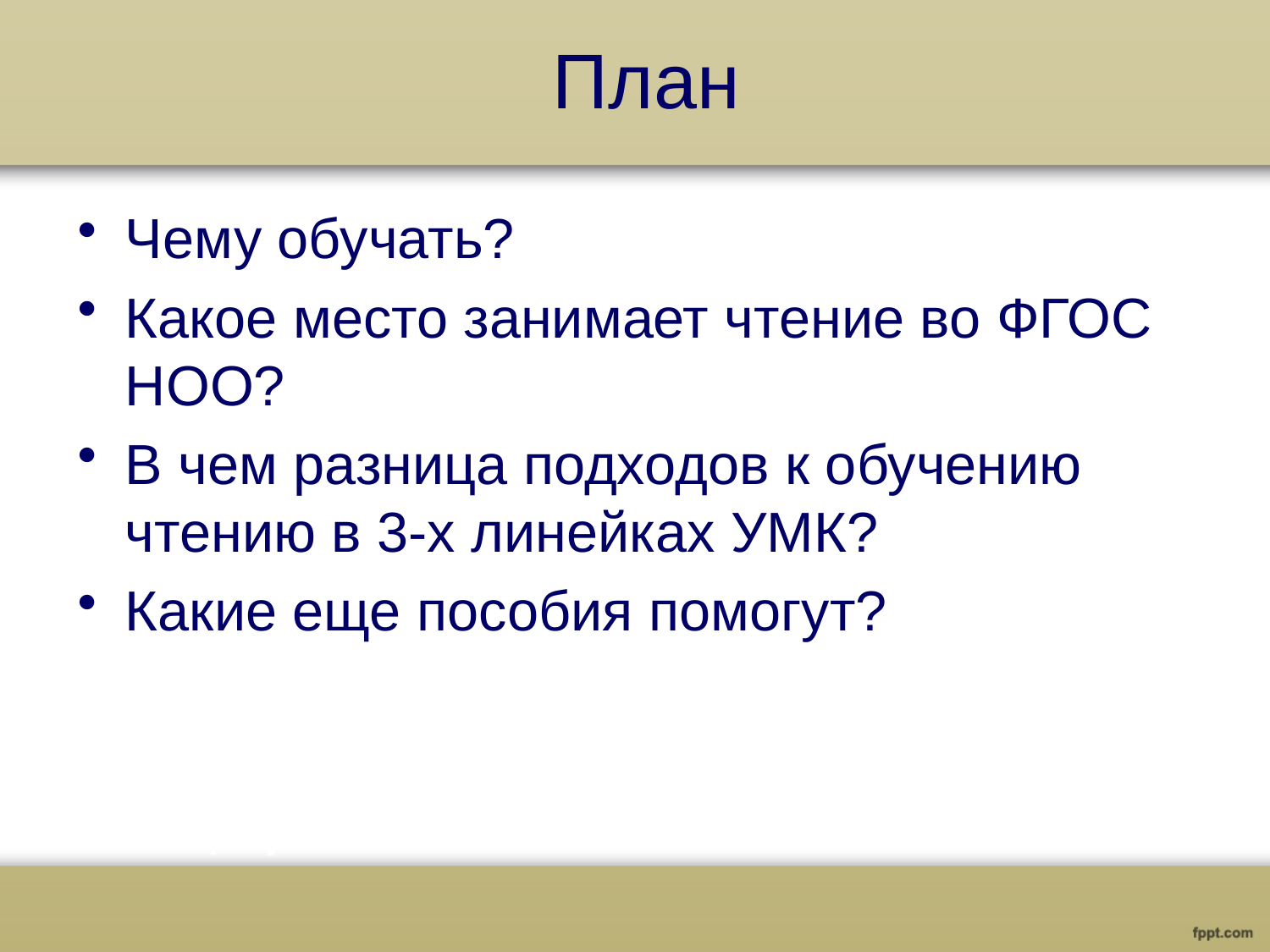

# План
Чему обучать?
Какое место занимает чтение во ФГОС НОО?
В чем разница подходов к обучению чтению в 3-х линейках УМК?
Какие еще пособия помогут?